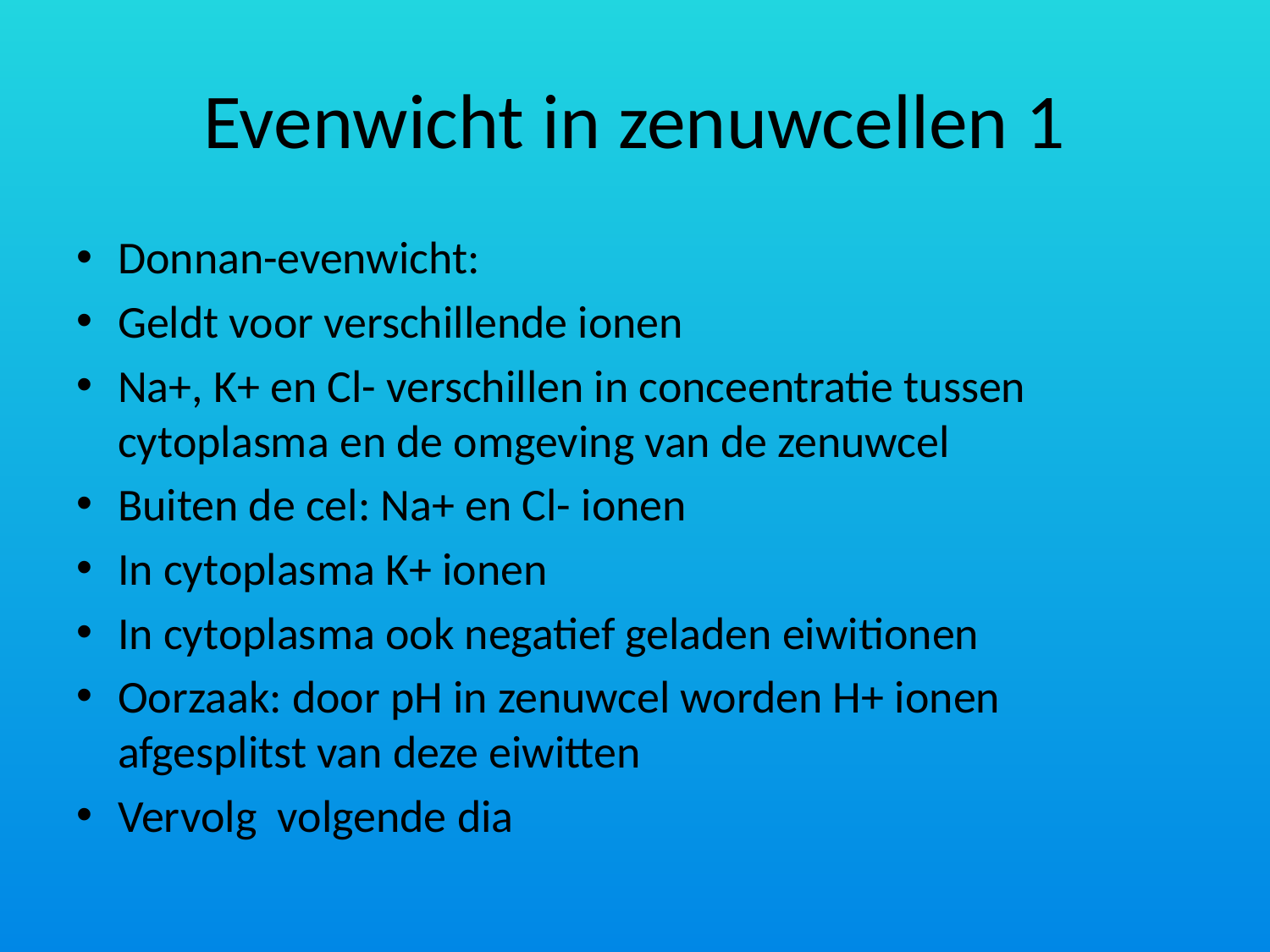

# Evenwicht in zenuwcellen 1
Donnan-evenwicht:
Geldt voor verschillende ionen
Na+, K+ en Cl- verschillen in conceentratie tussen cytoplasma en de omgeving van de zenuwcel
Buiten de cel: Na+ en Cl- ionen
In cytoplasma K+ ionen
In cytoplasma ook negatief geladen eiwitionen
Oorzaak: door pH in zenuwcel worden H+ ionen afgesplitst van deze eiwitten
Vervolg  volgende dia